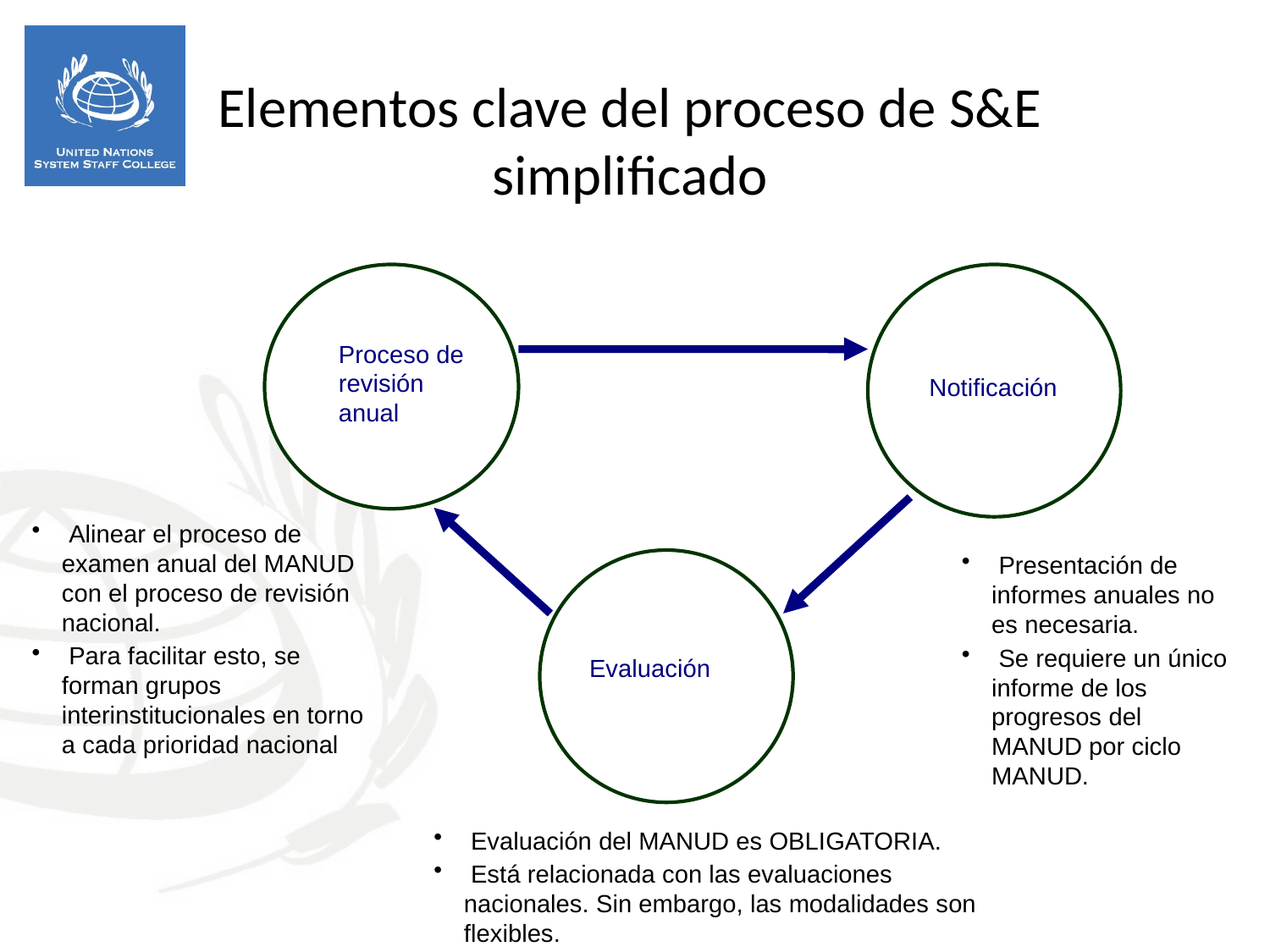

Elementos clave del proceso de S&E simplificado

Proceso de revisión anual

Notificación

 Alinear el proceso de examen anual del MANUD con el proceso de revisión nacional.
 Para facilitar esto, se forman grupos interinstitucionales en torno a cada prioridad nacional
 Presentación de informes anuales no es necesaria.
 Se requiere un único informe de los progresos del MANUD por ciclo MANUD.

Evaluación
 Evaluación del MANUD es OBLIGATORIA.
 Está relacionada con las evaluaciones nacionales. Sin embargo, las modalidades son flexibles.